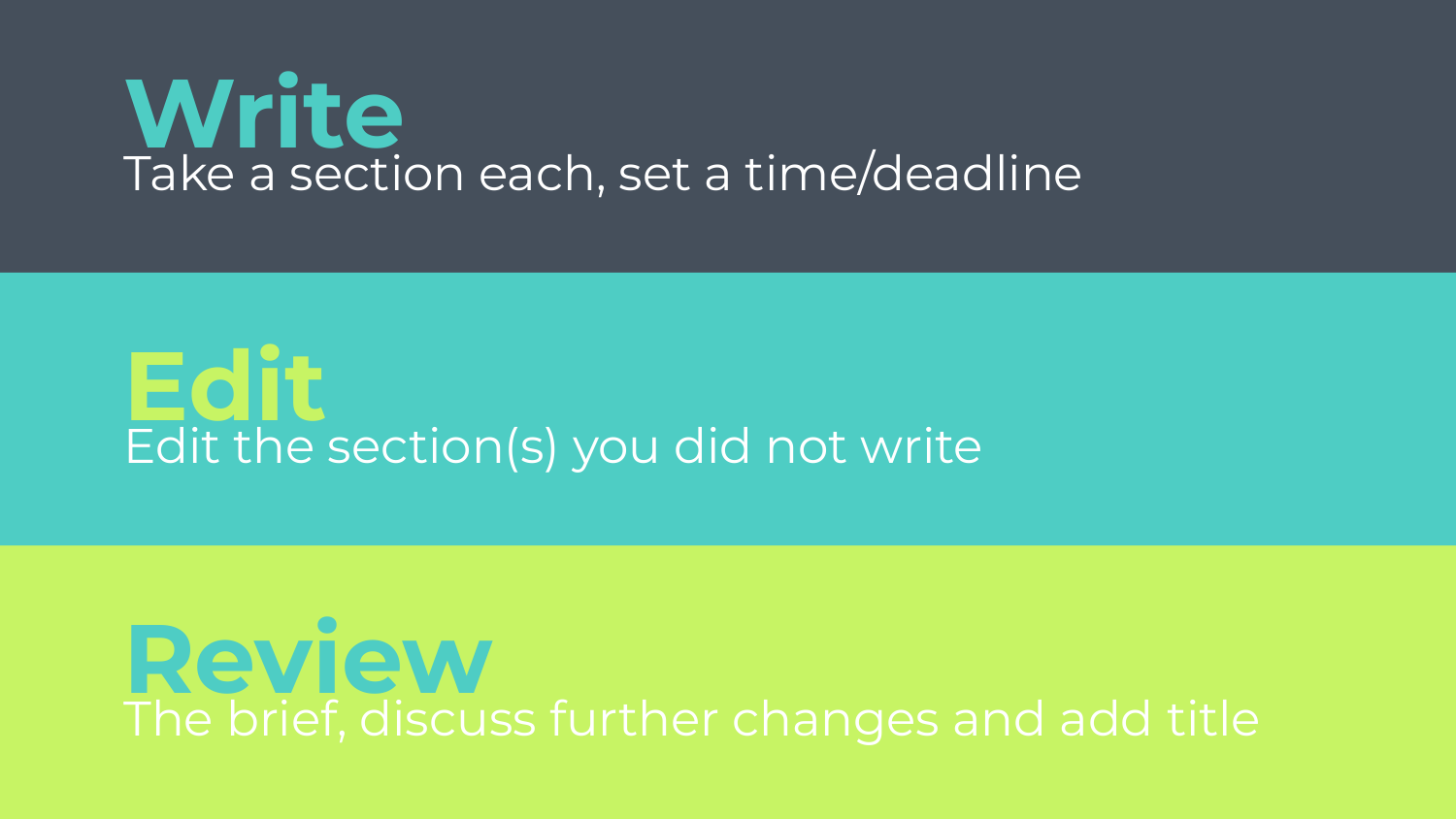

Write
Take a section each, set a time/deadline

Edit
Edit the section(s) you did not write
Review
The brief, discuss further changes and add title